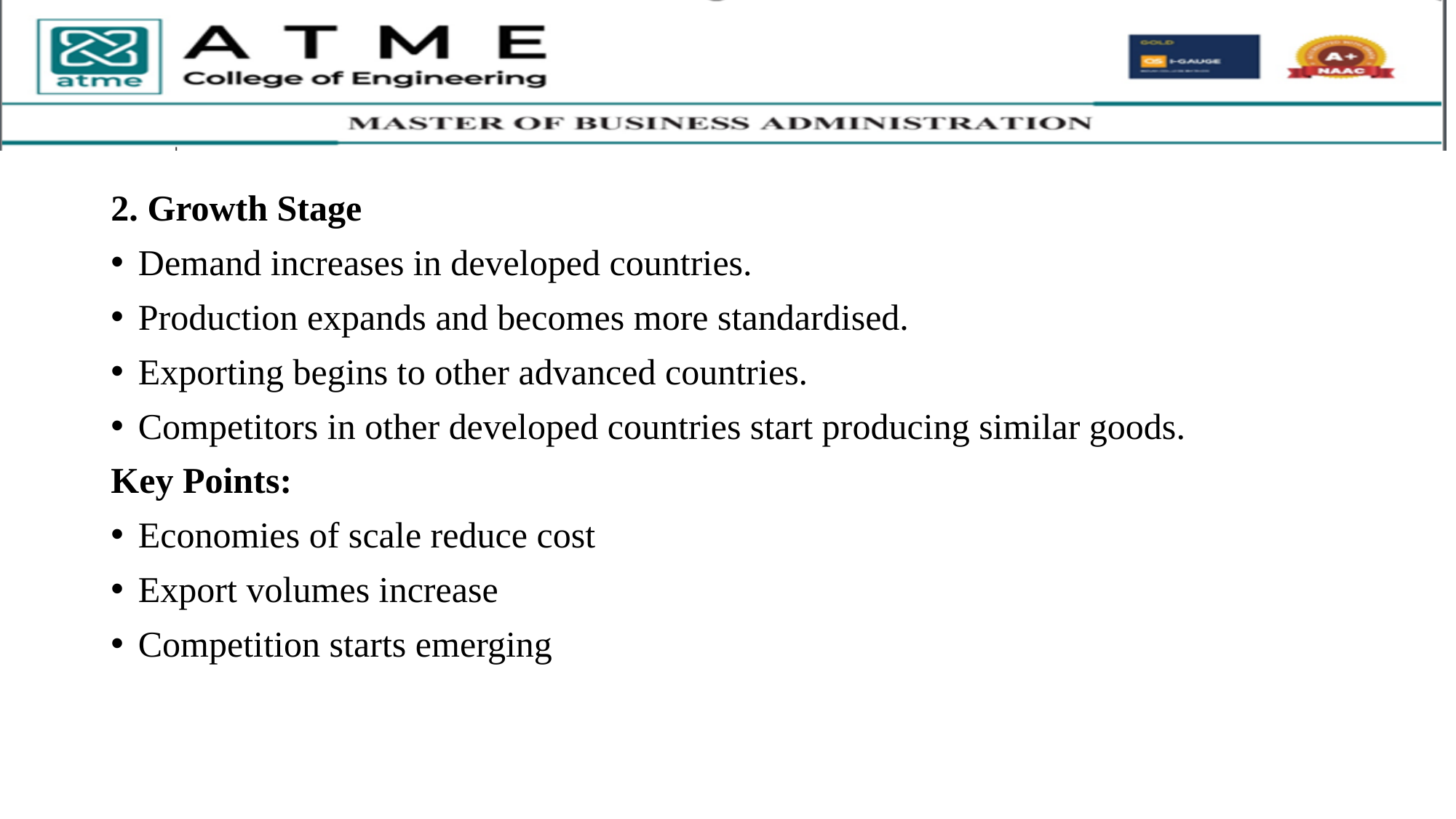

2. Growth Stage
Demand increases in developed countries.
Production expands and becomes more standardised.
Exporting begins to other advanced countries.
Competitors in other developed countries start producing similar goods.
Key Points:
Economies of scale reduce cost
Export volumes increase
Competition starts emerging